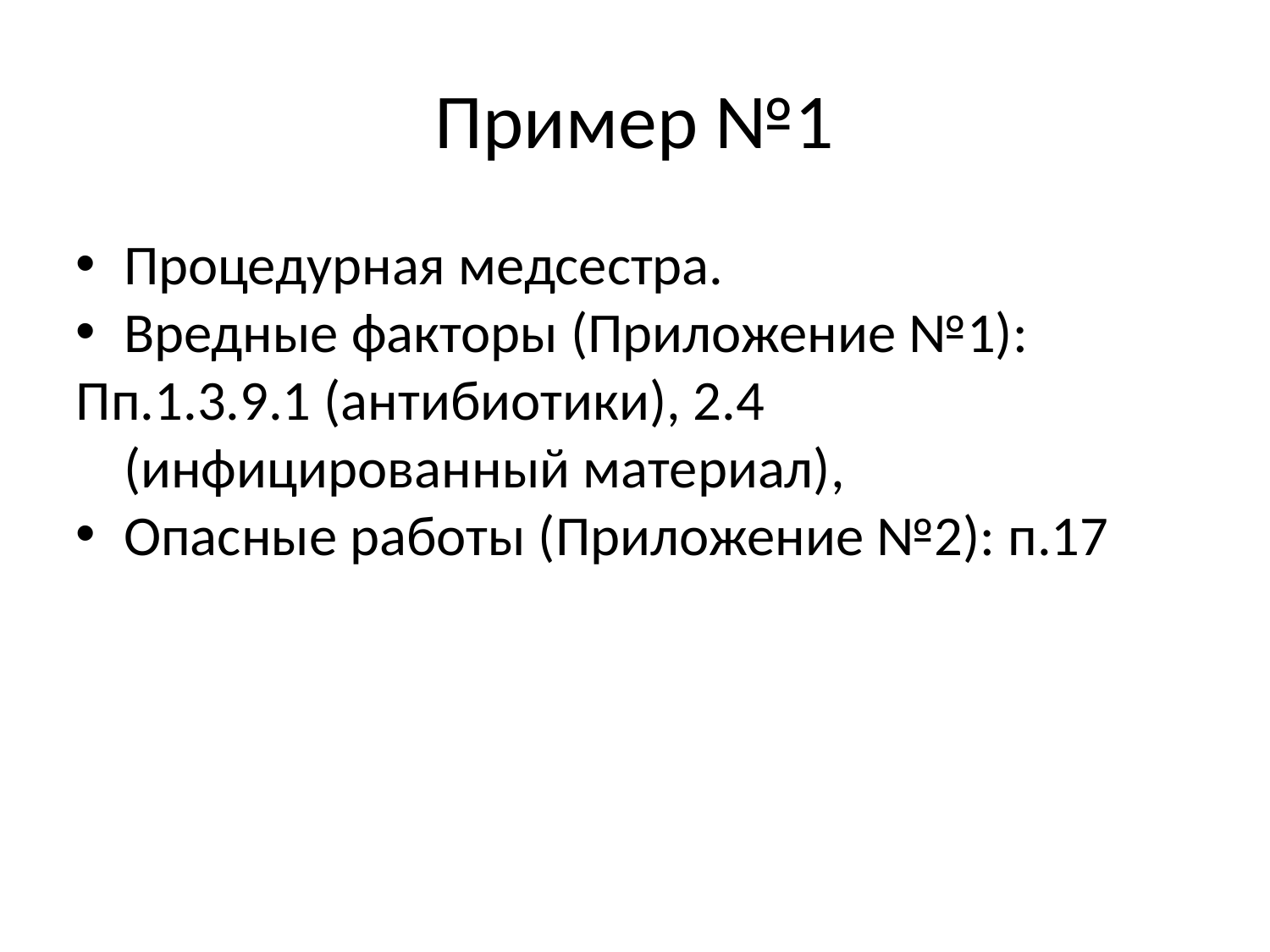

Пример №1
Процедурная медсестра.
Вредные факторы (Приложение №1):
Пп.1.3.9.1 (антибиотики), 2.4 (инфицированный материал),
Опасные работы (Приложение №2): п.17